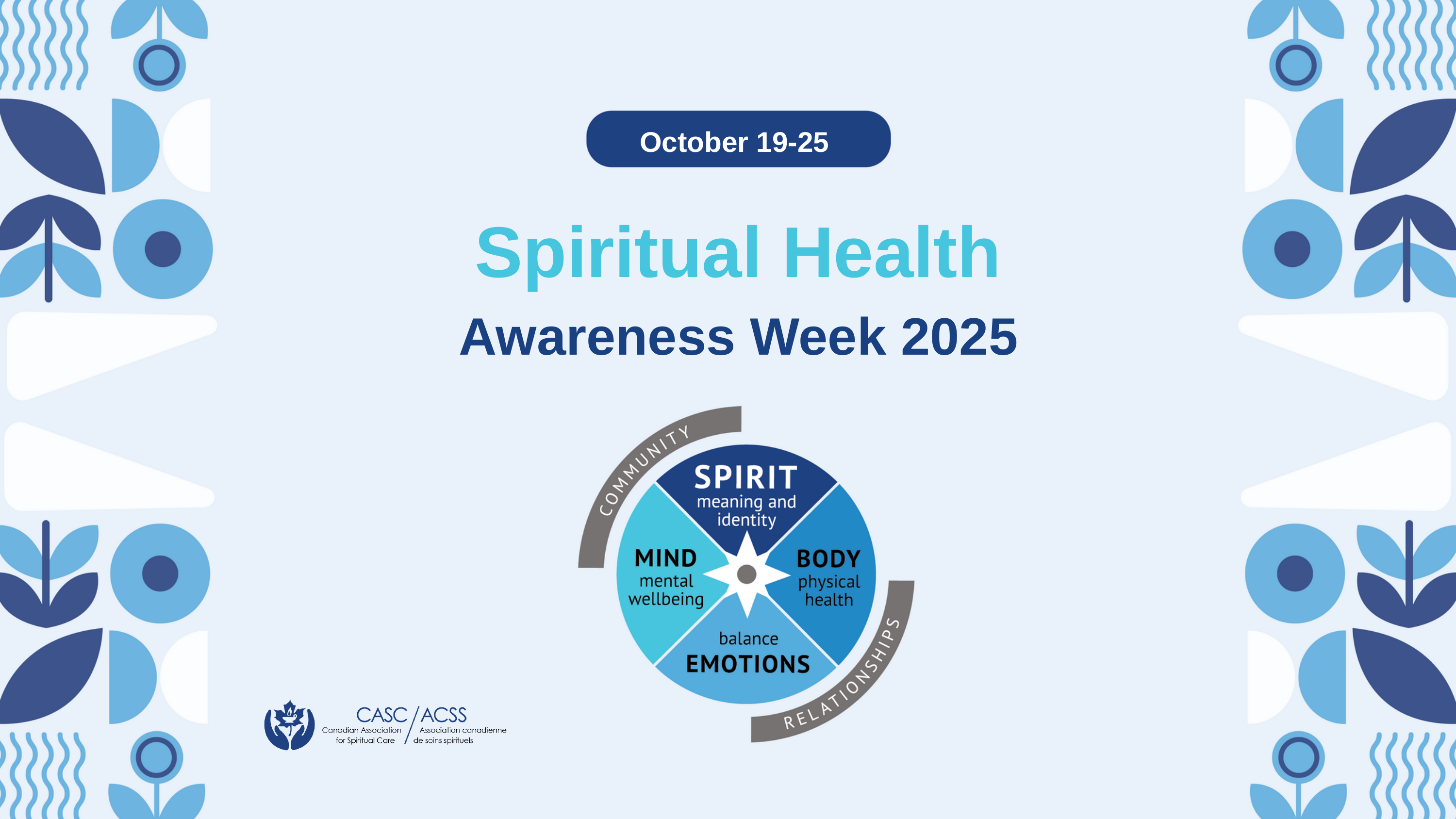

October 19-25
Spiritual Health
Awareness Week 2025